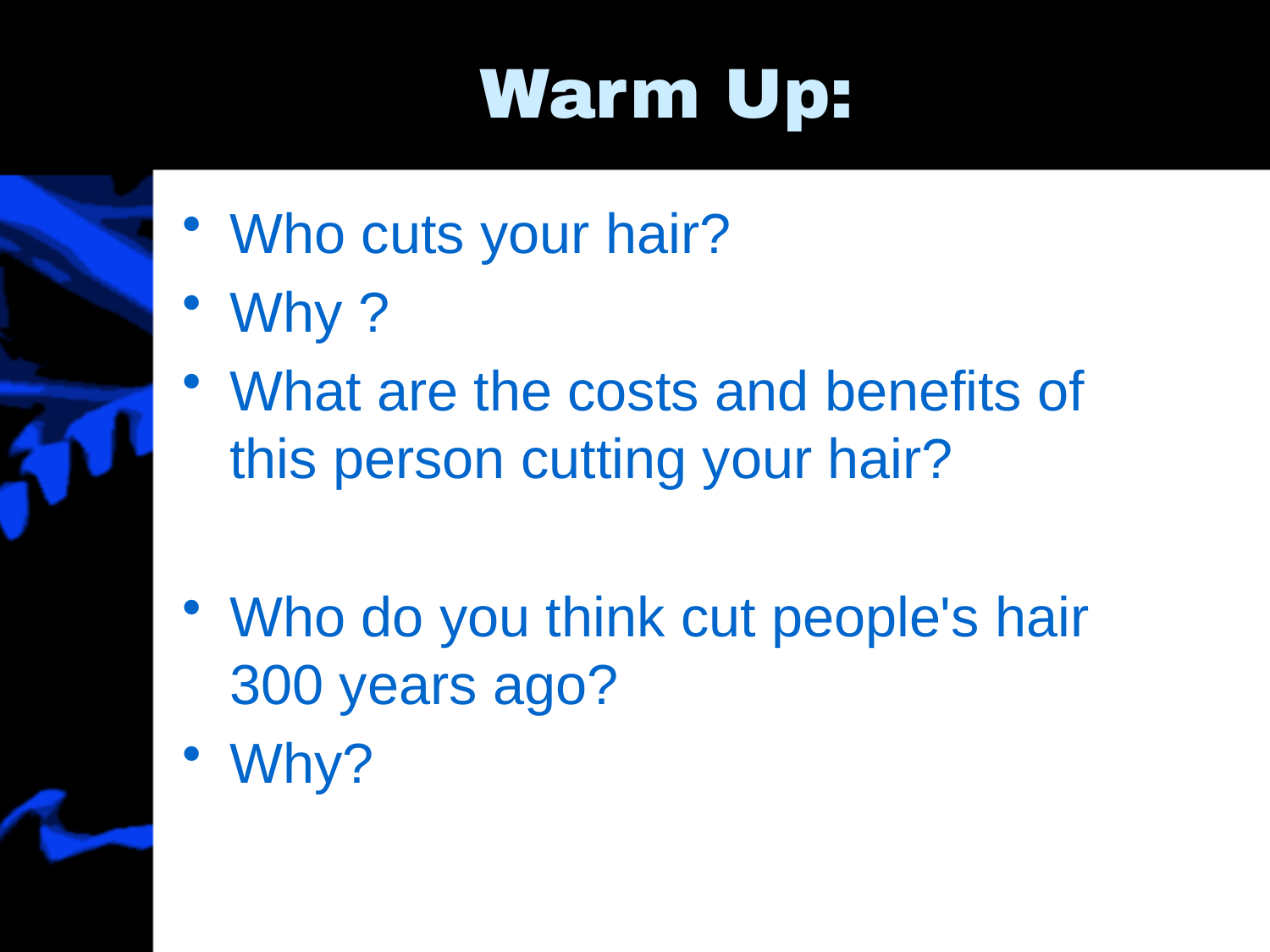

# Warm Up:
Who cuts your hair?
Why ?
What are the costs and benefits of this person cutting your hair?

Who do you think cut people's hair 300 years ago?
Why?